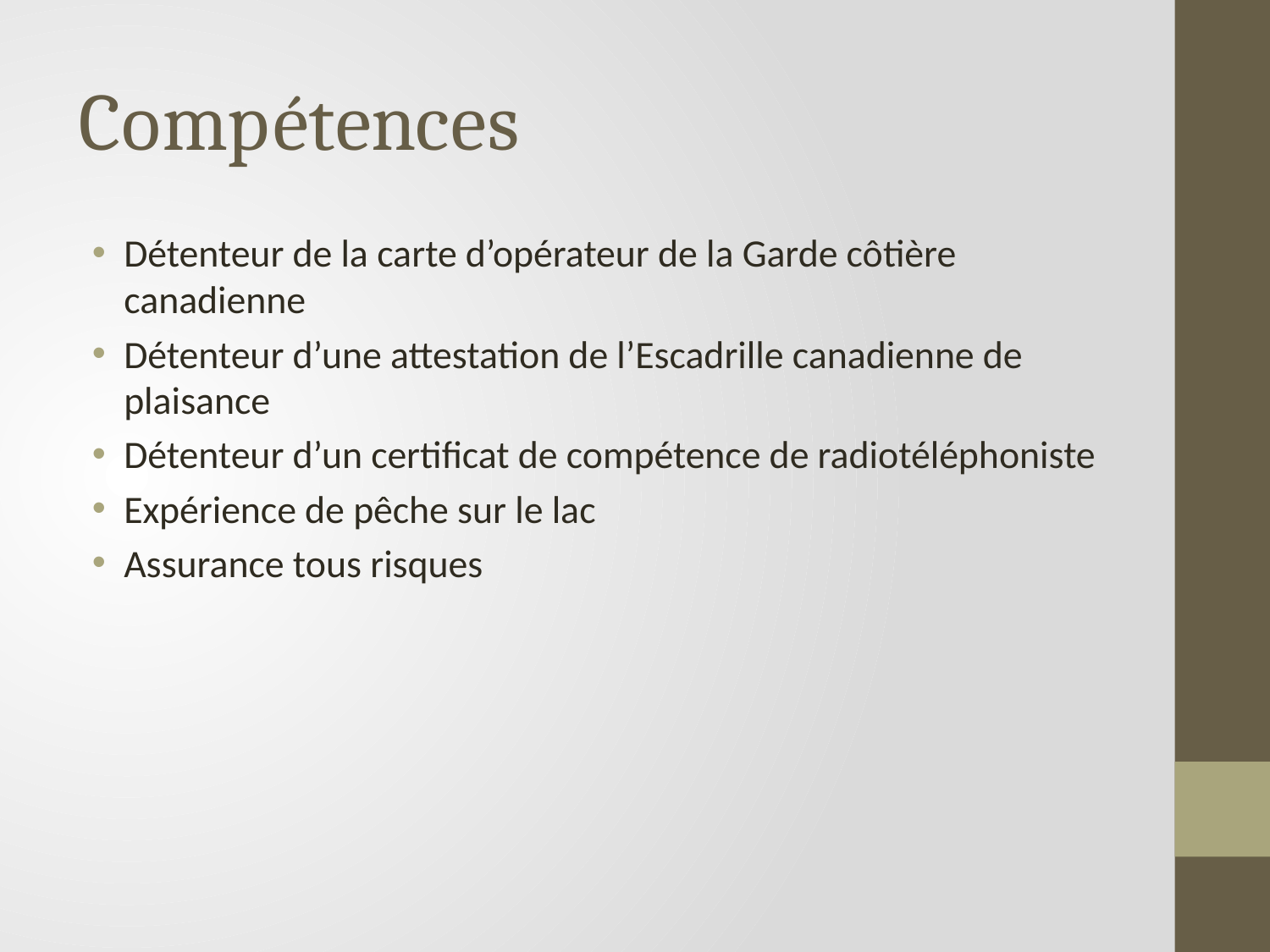

# Compétences
Détenteur de la carte d’opérateur de la Garde côtière canadienne
Détenteur d’une attestation de l’Escadrille canadienne de plaisance
Détenteur d’un certificat de compétence de radiotéléphoniste
Expérience de pêche sur le lac
Assurance tous risques